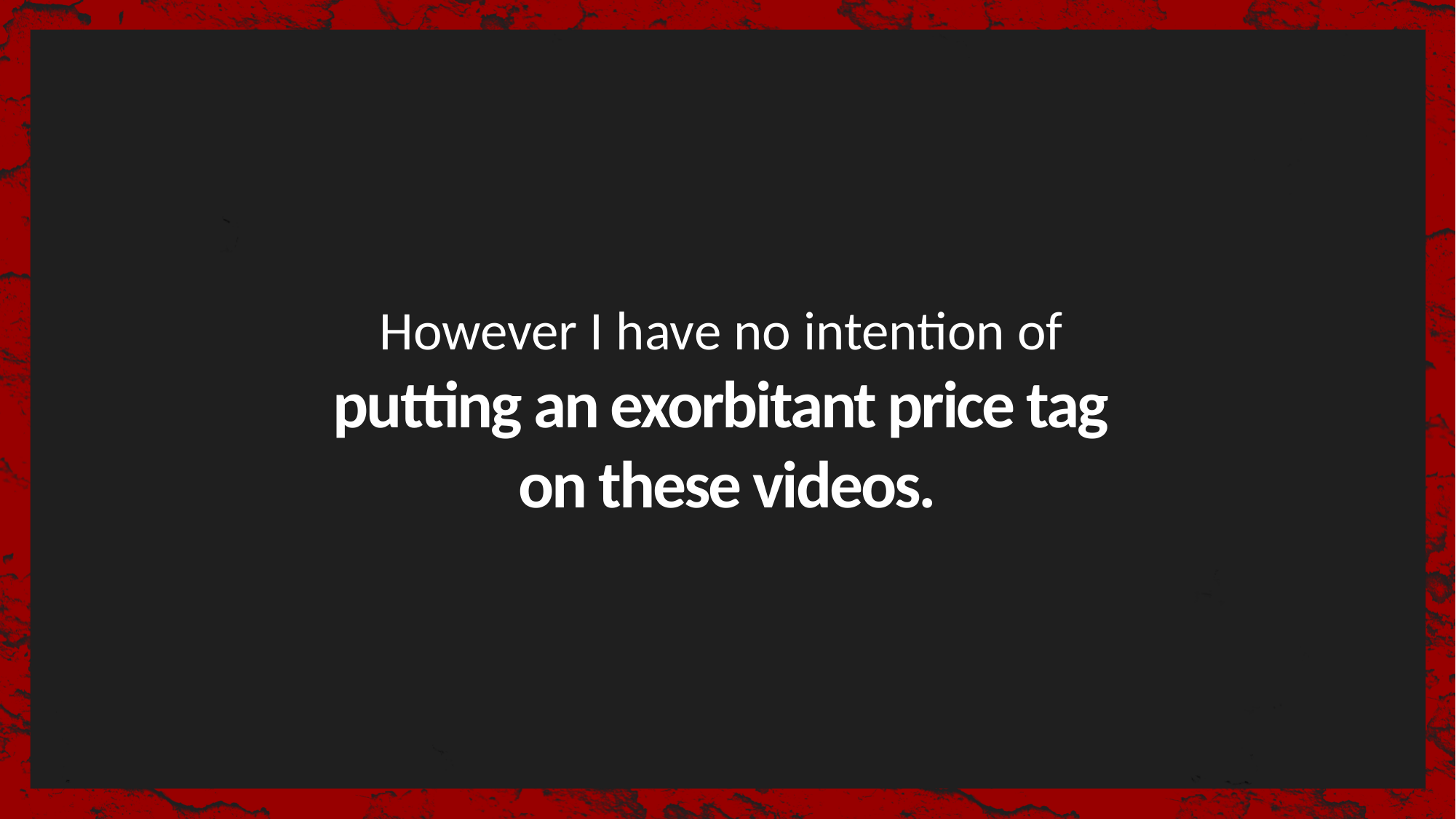

However I have no intention of
putting an exorbitant price tag
on these videos.